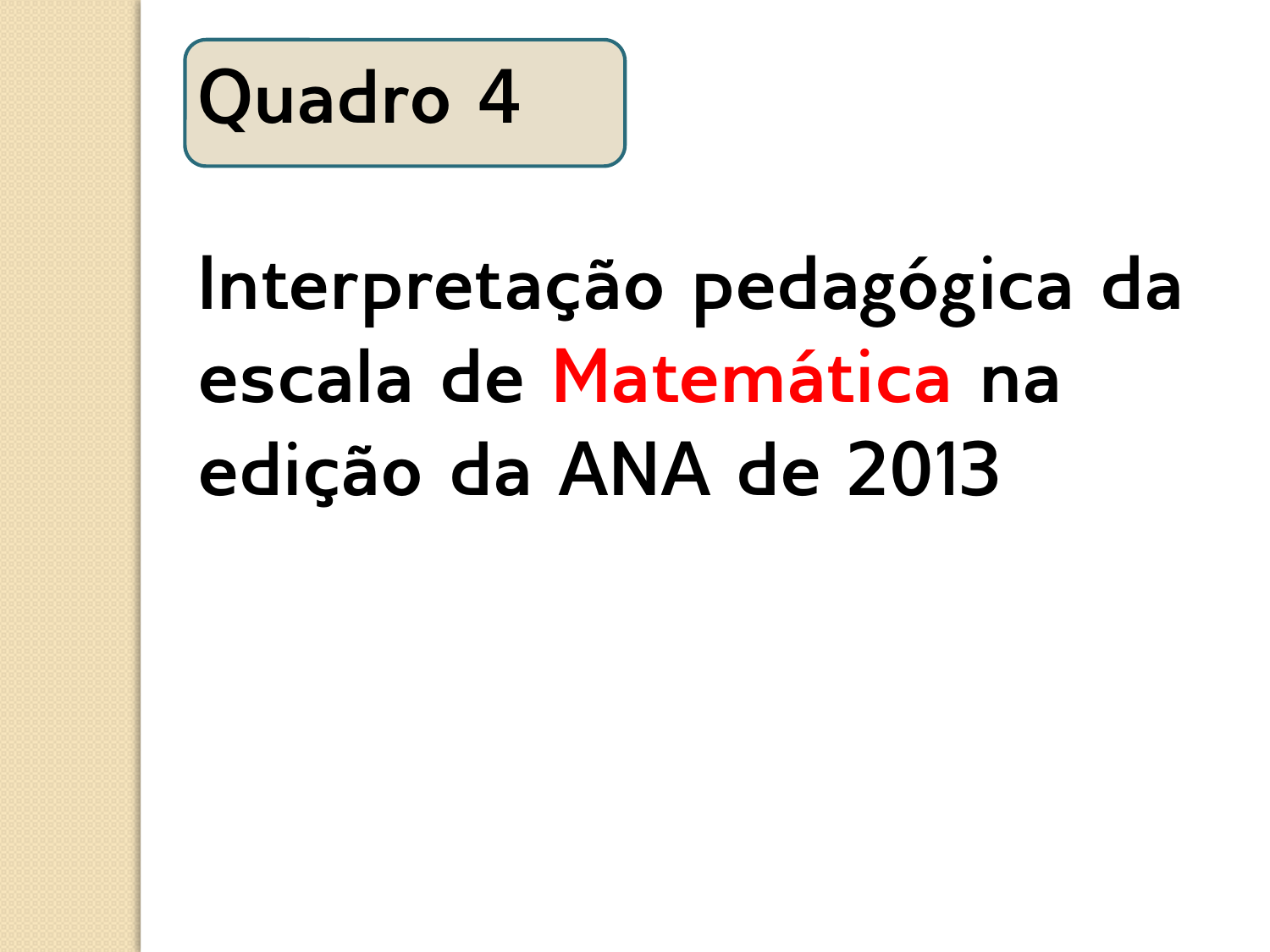

Quadro 4

Interpretação pedagógica da escala de Matemática na edição da ANA de 2013